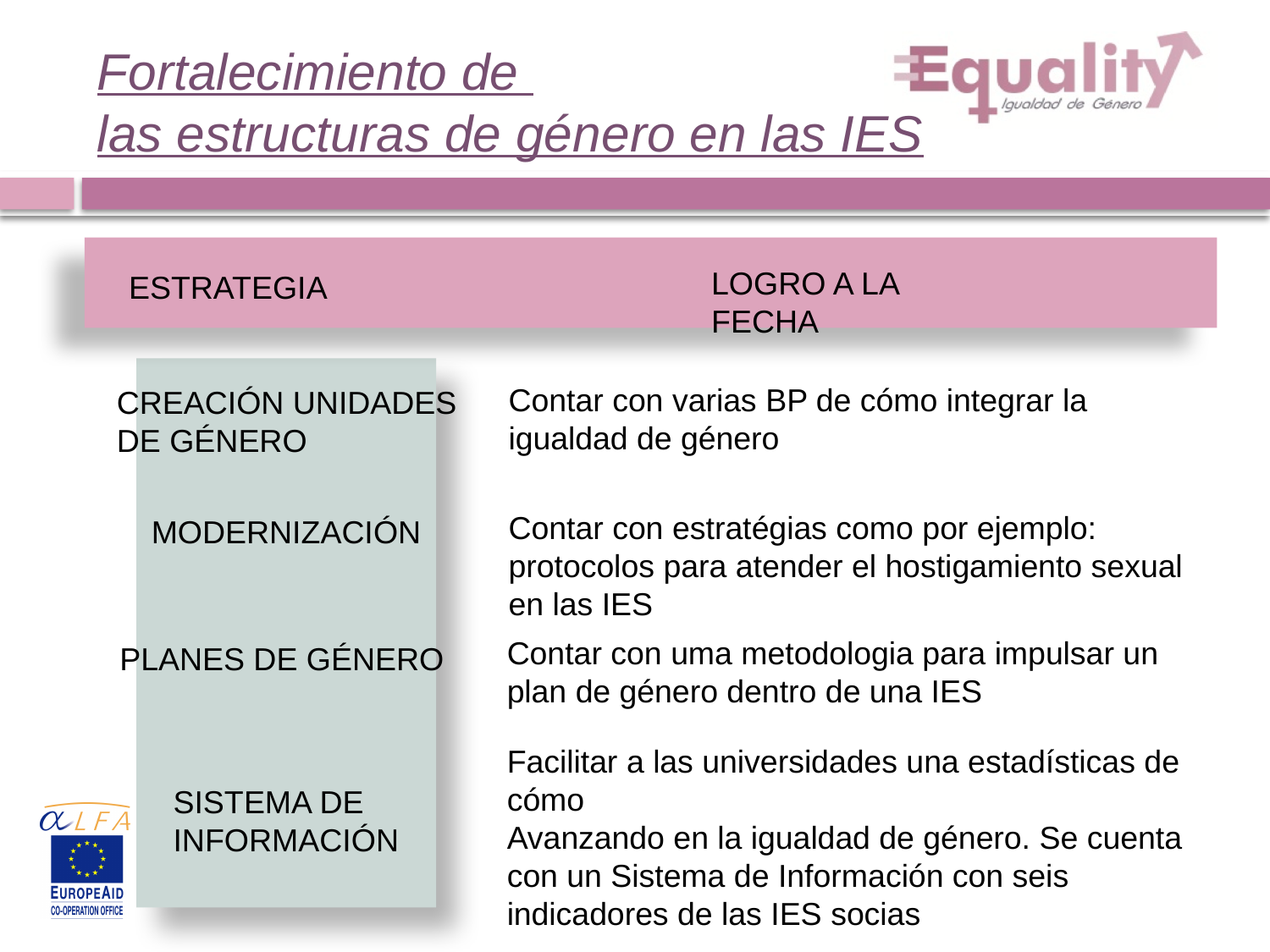

# Fortalecimiento de las estructuras de género en las IES

LOGRO A LA FECHA
ESTRATEGIA

Contar con varias BP de cómo integrar la igualdad de género
CREACIÓN UNIDADES
DE GÉNERO
Contar con estratégias como por ejemplo: protocolos para atender el hostigamiento sexual en las IES
MODERNIZACIÓN
Contar con uma metodologia para impulsar un plan de género dentro de una IES
PLANES DE GÉNERO
Facilitar a las universidades una estadísticas de cómo
Avanzando en la igualdad de género. Se cuenta con un Sistema de Información con seis indicadores de las IES socias
SISTEMA DE
INFORMACIÓN